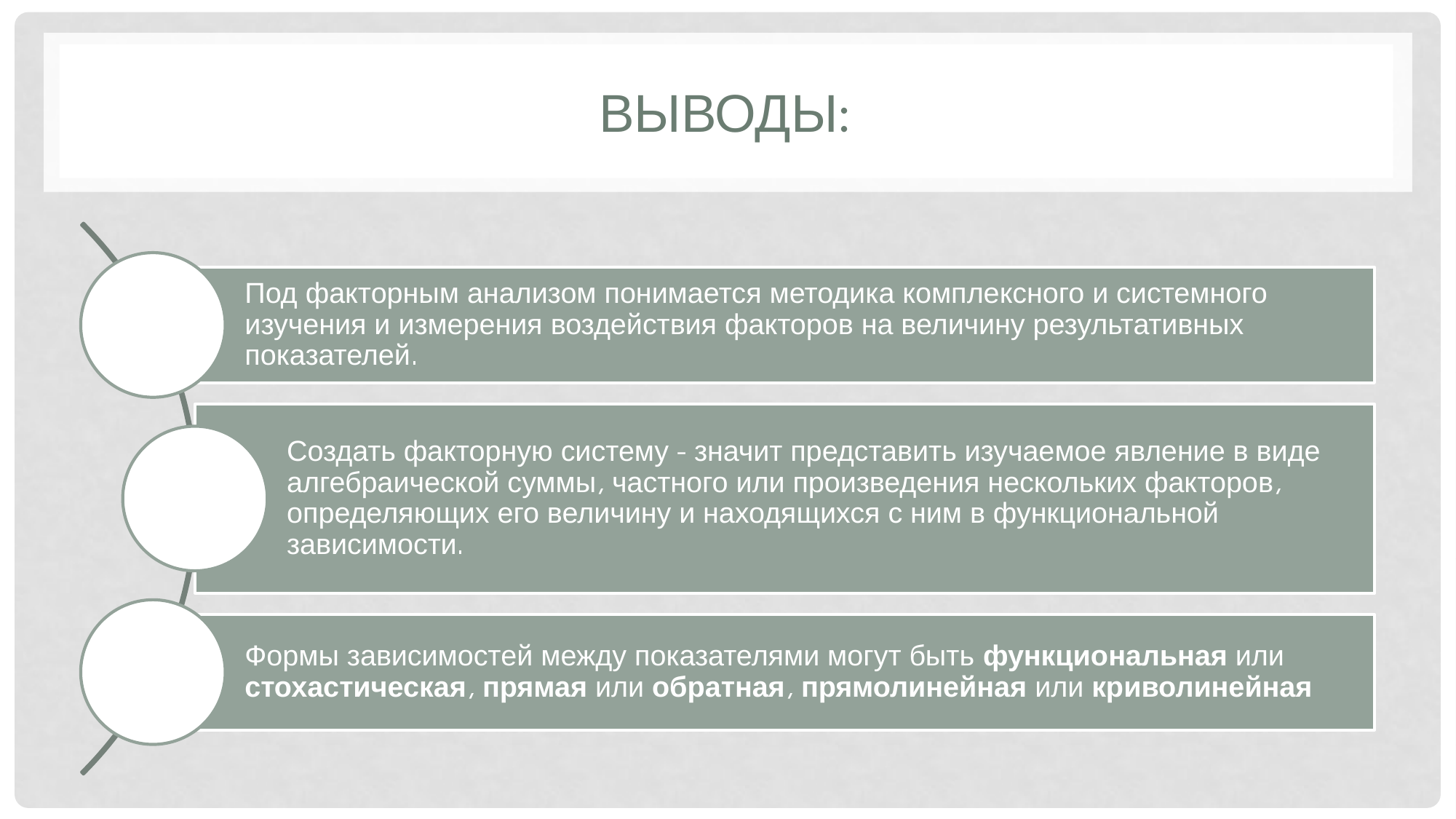

# Выводы:
Под факторным анализом понимается методика комплексного и системного изучения и измерения воздействия факторов на величину результативных показателей.
Создать факторную систему - значит представить изучаемое явление в виде алгебраической суммы, частного или произведения нескольких факторов, определяющих его величину и находящихся с ним в функциональной зависимости.
Формы зависимостей между показателями могут быть функциональная или стохастическая, прямая или обратная, прямолинейная или криволинейная